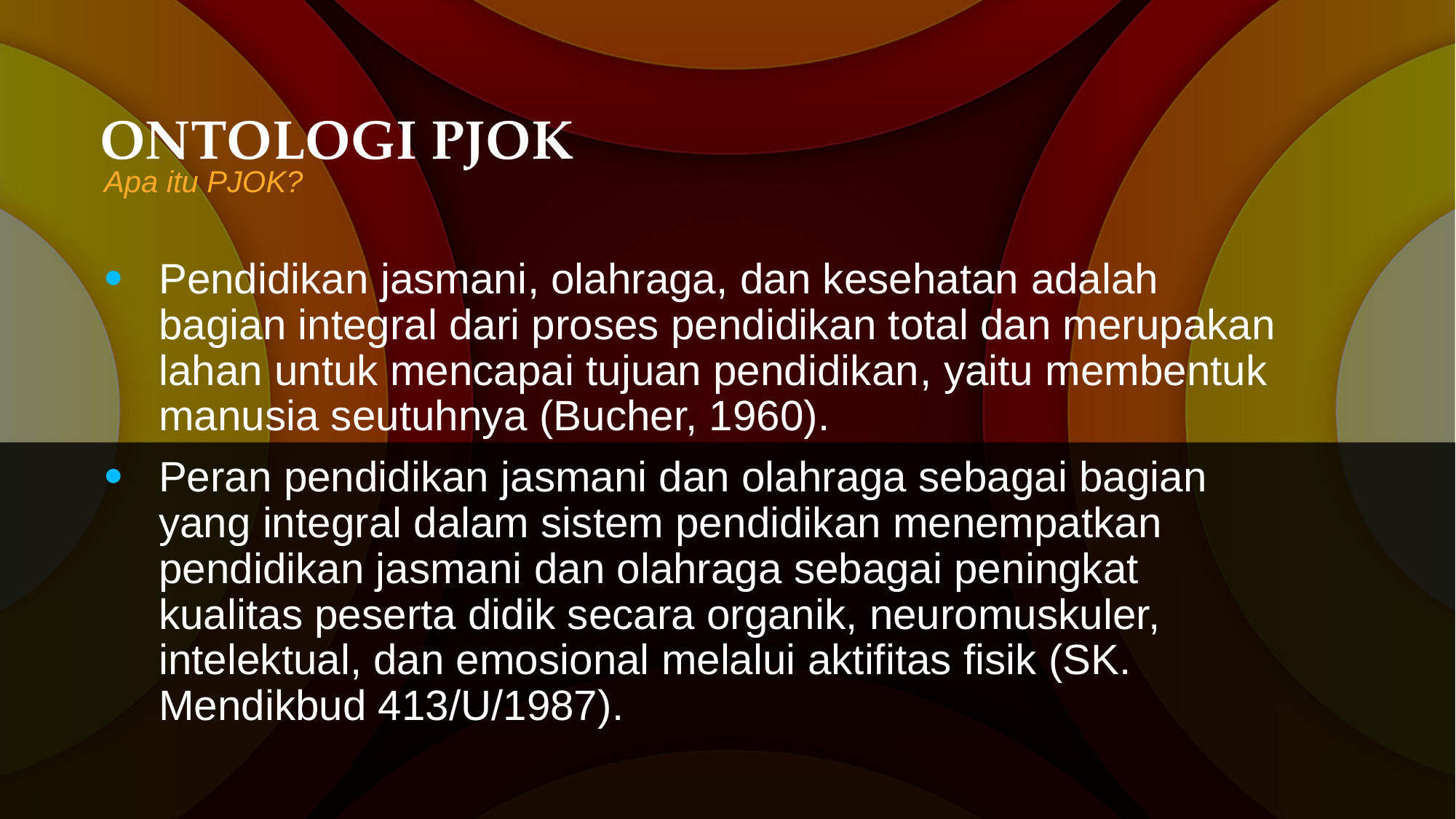

# ONTOLOGI PJOK
Apa itu PJOK?
Pendidikan jasmani, olahraga, dan kesehatan adalah bagian integral dari proses pendidikan total dan merupakan lahan untuk mencapai tujuan pendidikan, yaitu membentuk manusia seutuhnya (Bucher, 1960).
Peran pendidikan jasmani dan olahraga sebagai bagian yang integral dalam sistem pendidikan menempatkan pendidikan jasmani dan olahraga sebagai peningkat kualitas peserta didik secara organik, neuromuskuler, intelektual, dan emosional melalui aktifitas fisik (SK. Mendikbud 413/U/1987).